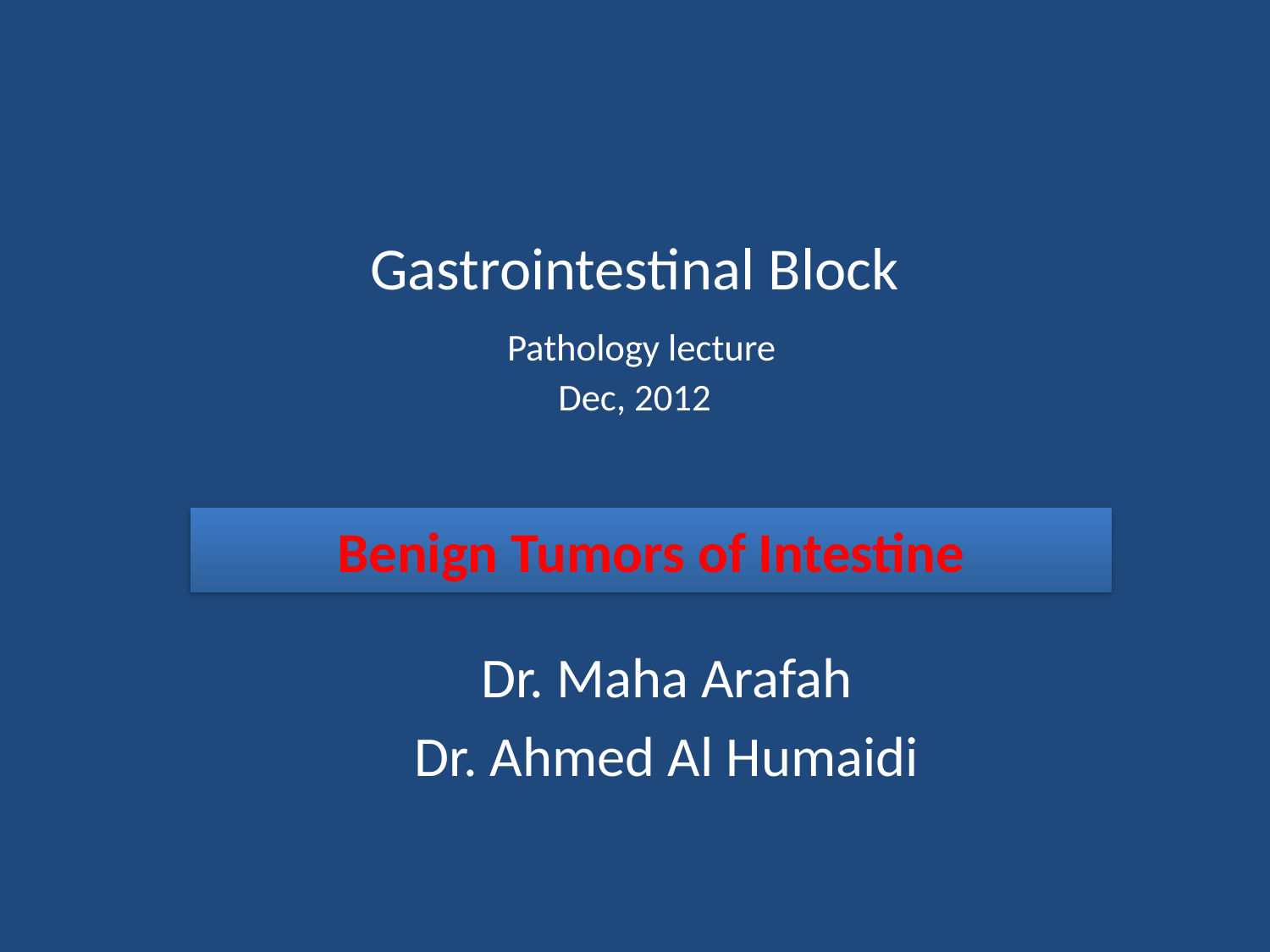

# Gastrointestinal Block Pathology lecture Dec, 2012
Benign Tumors of Intestine
Dr. Maha Arafah
Dr. Ahmed Al Humaidi